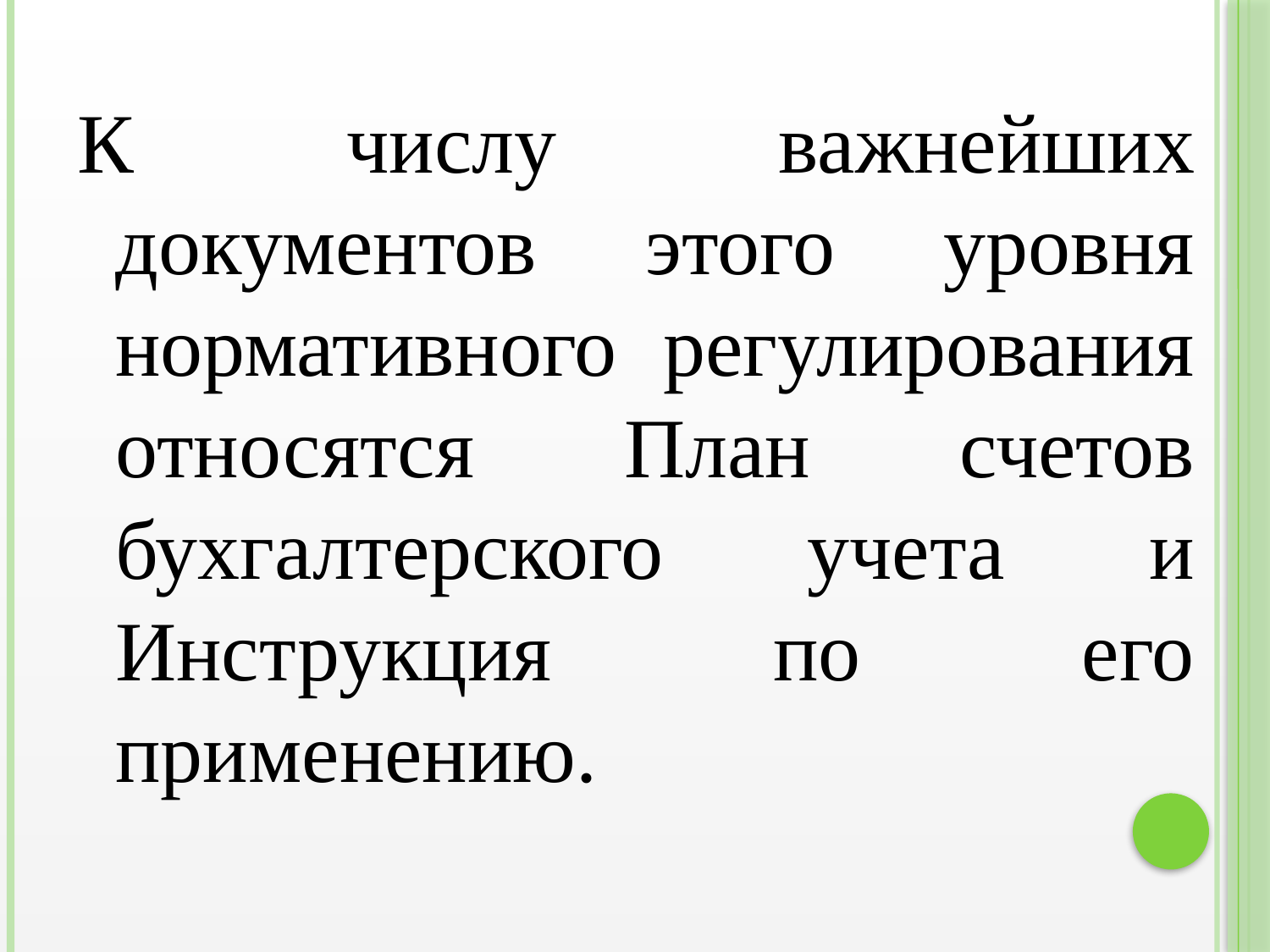

К числу важнейших документов этого уровня нормативного регулирования относятся План счетов бухгалтерского учета и Инструкция по его применению.